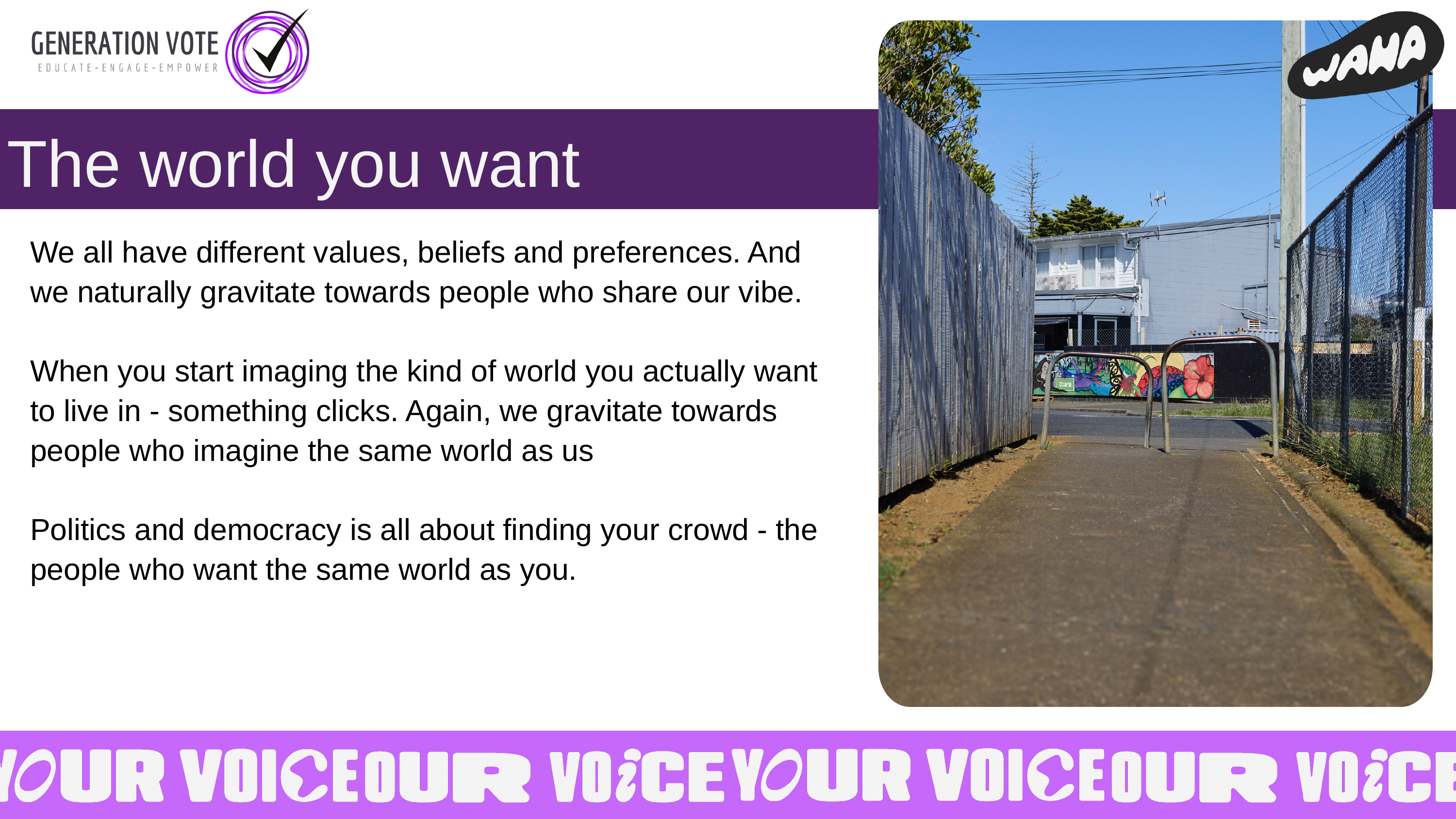

The world you want

We all have different values, beliefs and preferences. And we naturally gravitate towards people who share our vibe.

When you start imaging the kind of world you actually want to live in - something clicks. Again, we gravitate towards people who imagine the same world as us

Politics and democracy is all about finding your crowd - the people who want the same world as you.